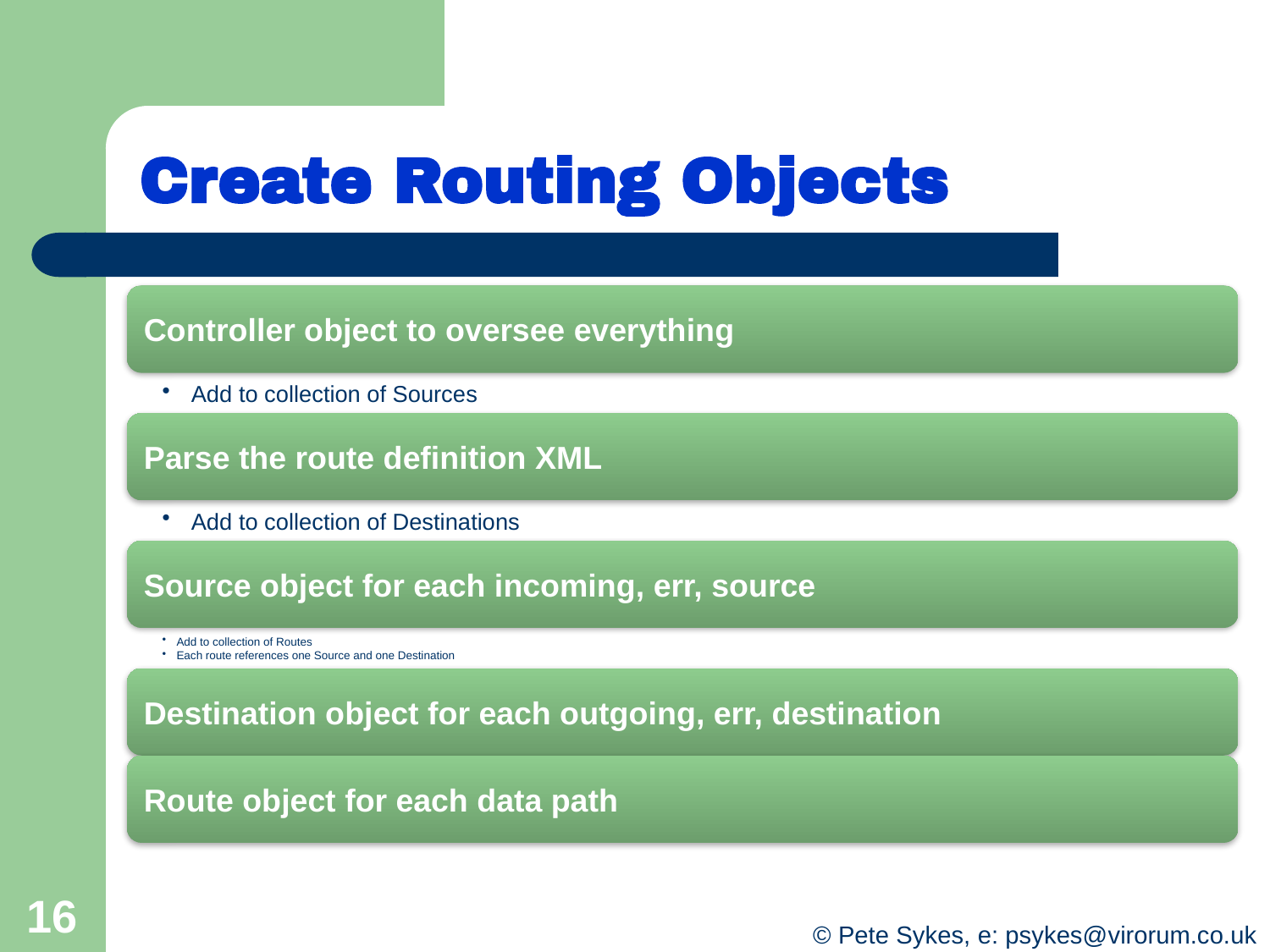

# Create Routing Objects
Controller object to oversee everything
Parse the route definition XML
Source object for each incoming, err, source
Add to collection of Sources
Destination object for each outgoing, err, destination
Add to collection of Destinations
Route object for each data path
Add to collection of Routes
Each route references one Source and one Destination
16
© Pete Sykes, e: psykes@virorum.co.uk